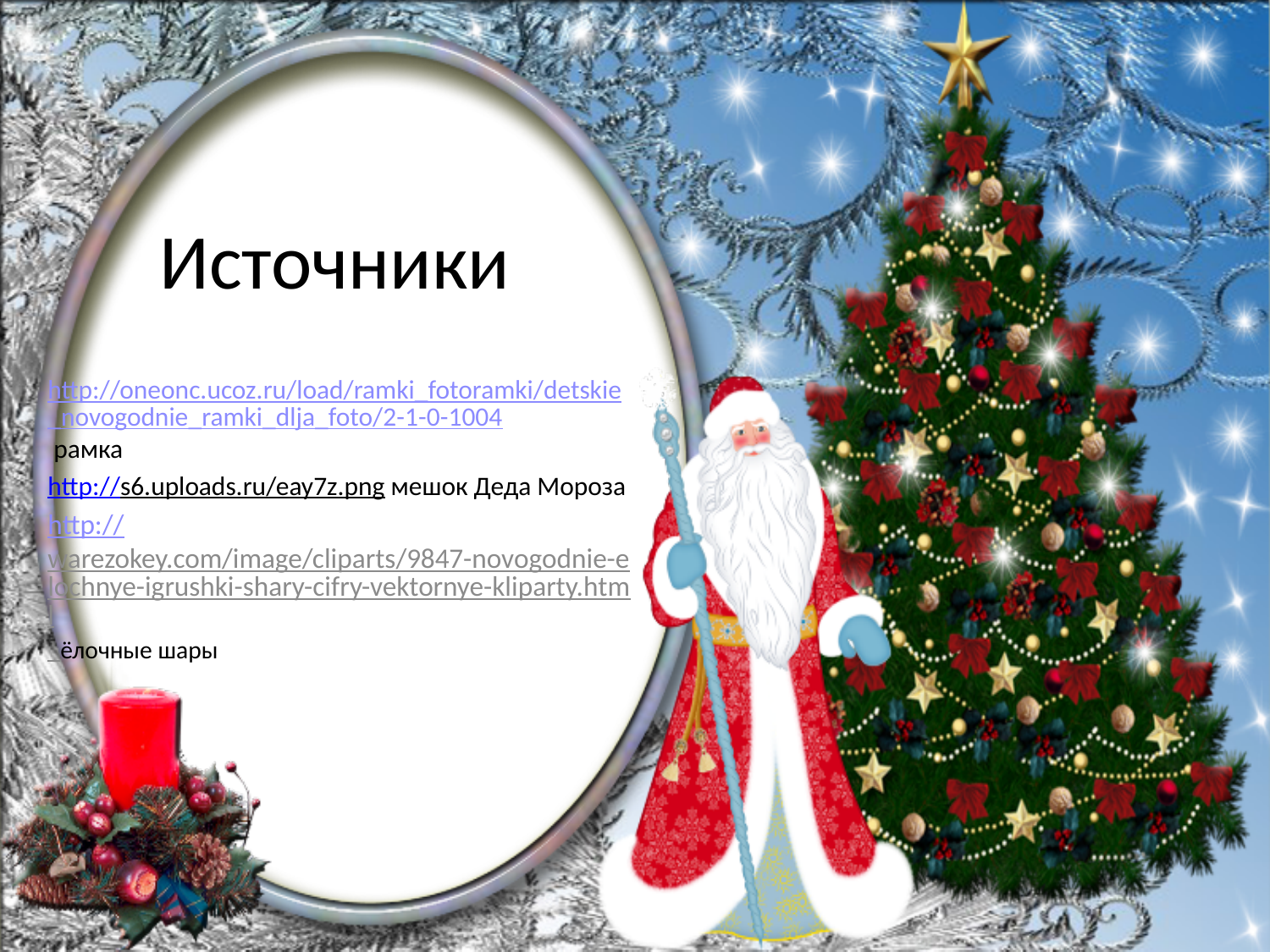

# Источники
http://oneonc.ucoz.ru/load/ramki_fotoramki/detskie_novogodnie_ramki_dlja_foto/2-1-0-1004 рамка
http://s6.uploads.ru/eay7z.png мешок Деда Мороза
http://warezokey.com/image/cliparts/9847-novogodnie-elochnye-igrushki-shary-cifry-vektornye-kliparty.html  ёлочные шары